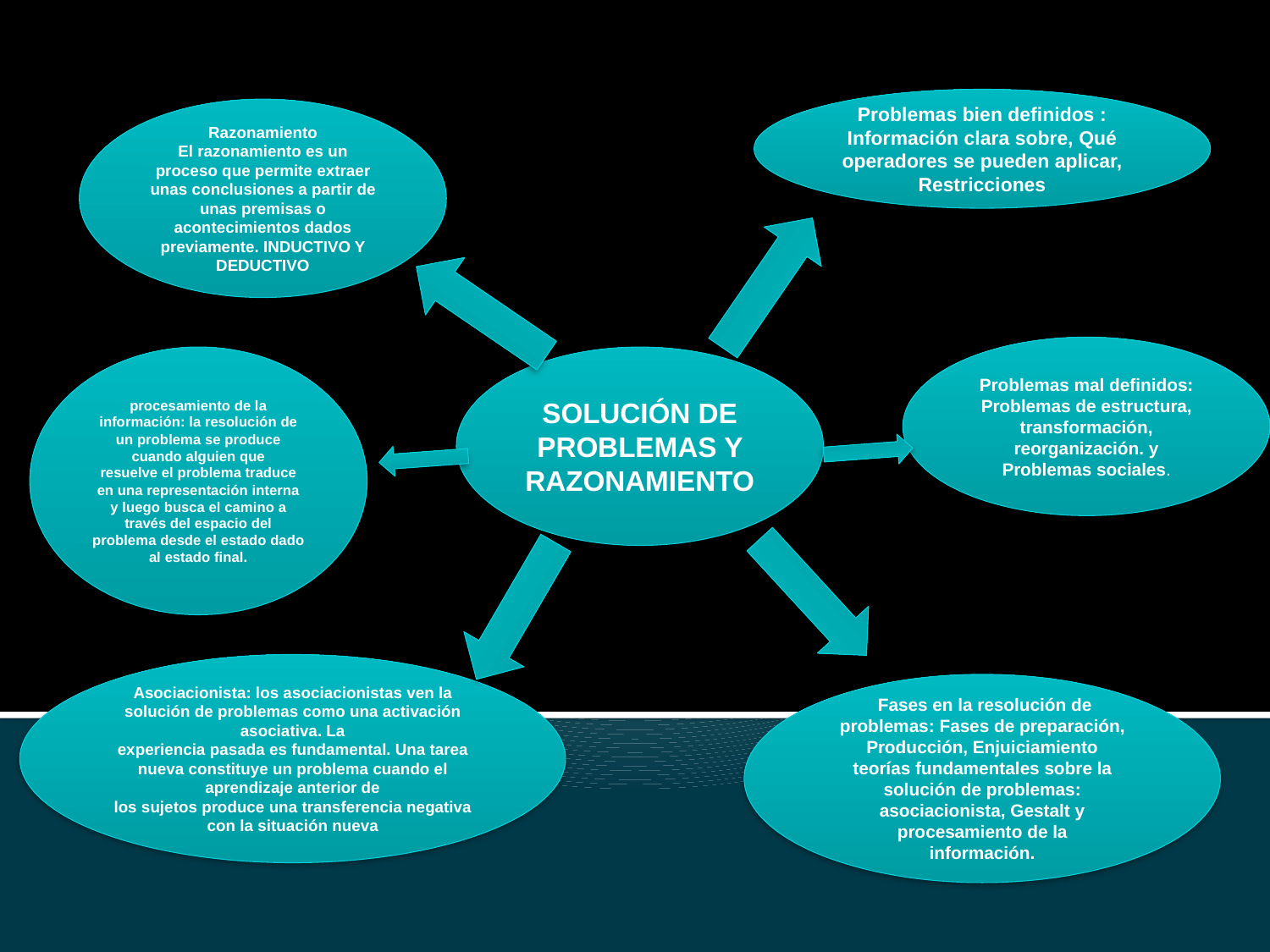

Problemas bien definidos : Información clara sobre, Qué operadores se pueden aplicar, Restricciones
Razonamiento
El razonamiento es un proceso que permite extraer unas conclusiones a partir de unas premisas o
acontecimientos dados previamente. INDUCTIVO Y DEDUCTIVO

Problemas mal definidos: Problemas de estructura, transformación, reorganización. y Problemas sociales.
procesamiento de la información: la resolución de un problema se produce cuando alguien que
resuelve el problema traduce en una representación interna y luego busca el camino a través del espacio del
problema desde el estado dado al estado final.
SOLUCIÓN DE PROBLEMAS Y RAZONAMIENTO

Asociacionista: los asociacionistas ven la solución de problemas como una activación asociativa. La
experiencia pasada es fundamental. Una tarea nueva constituye un problema cuando el aprendizaje anterior de
los sujetos produce una transferencia negativa con la situación nueva
 Fases en la resolución de problemas: Fases de preparación, Producción, Enjuiciamiento
teorías fundamentales sobre la solución de problemas: asociacionista, Gestalt y procesamiento de la
información.